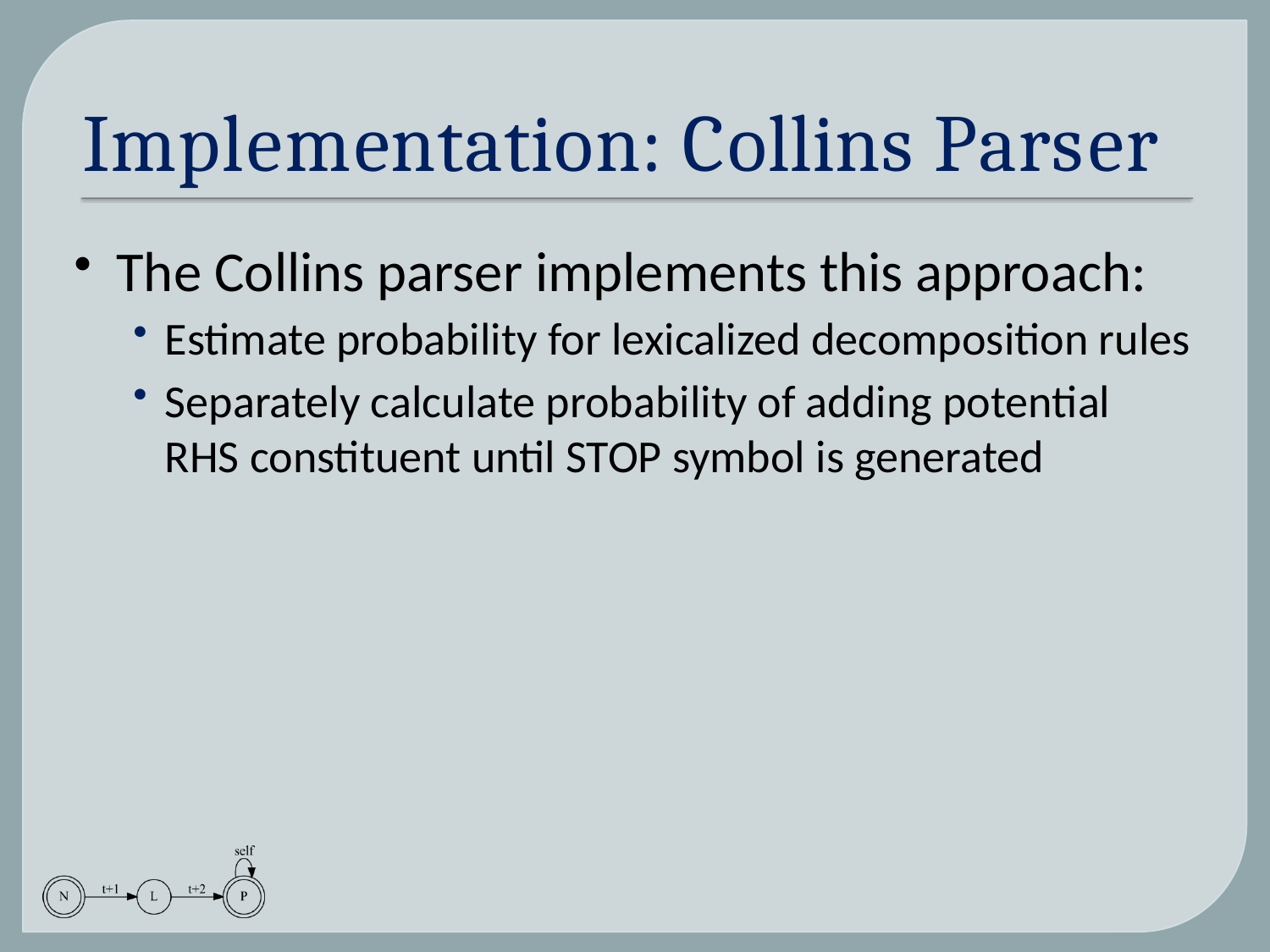

# Implementation: Collins Parser
The Collins parser implements this approach:
Estimate probability for lexicalized decomposition rules
Separately calculate probability of adding potential RHS constituent until STOP symbol is generated